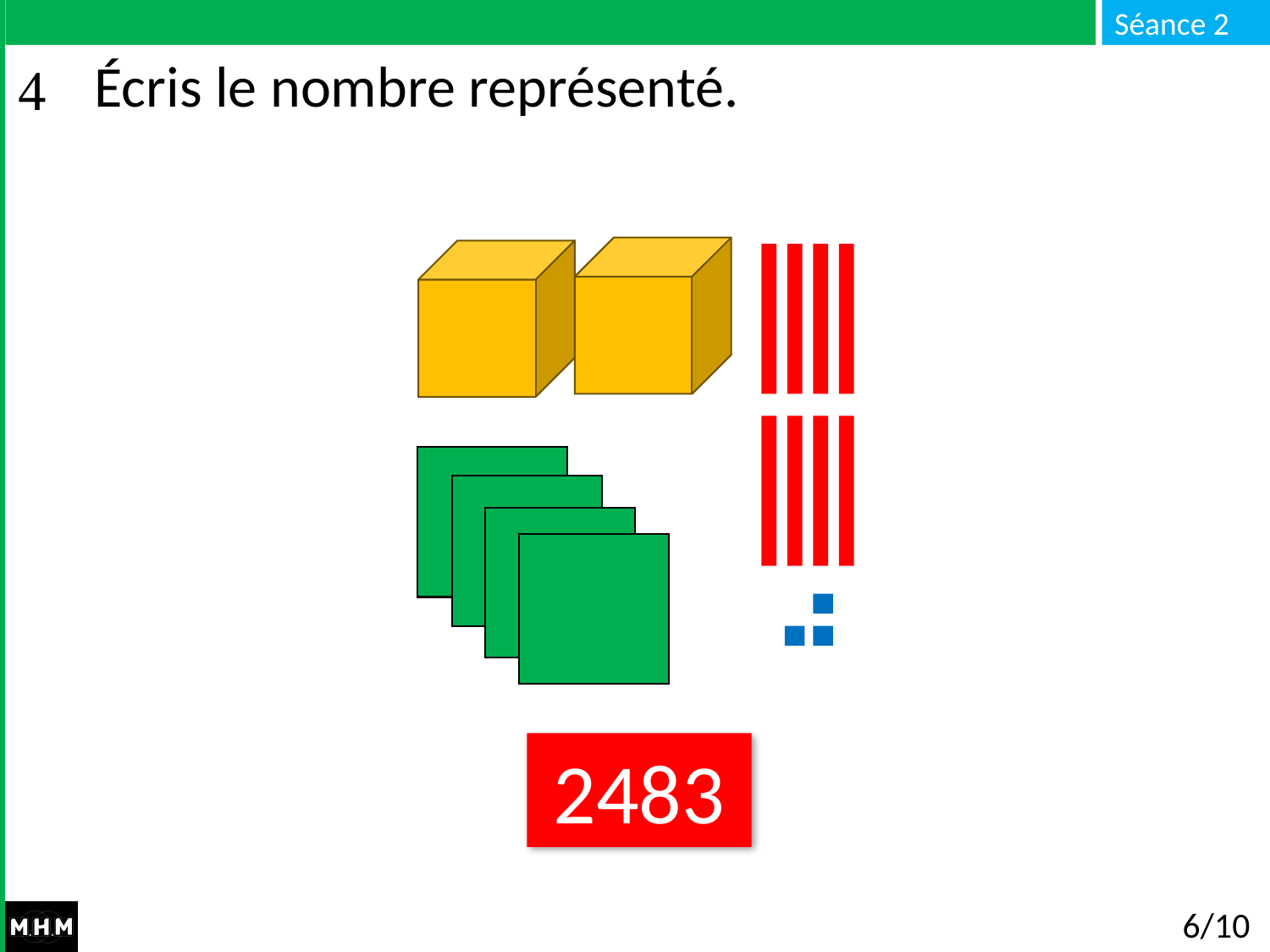

# Écris le nombre représenté.

2483
6/10